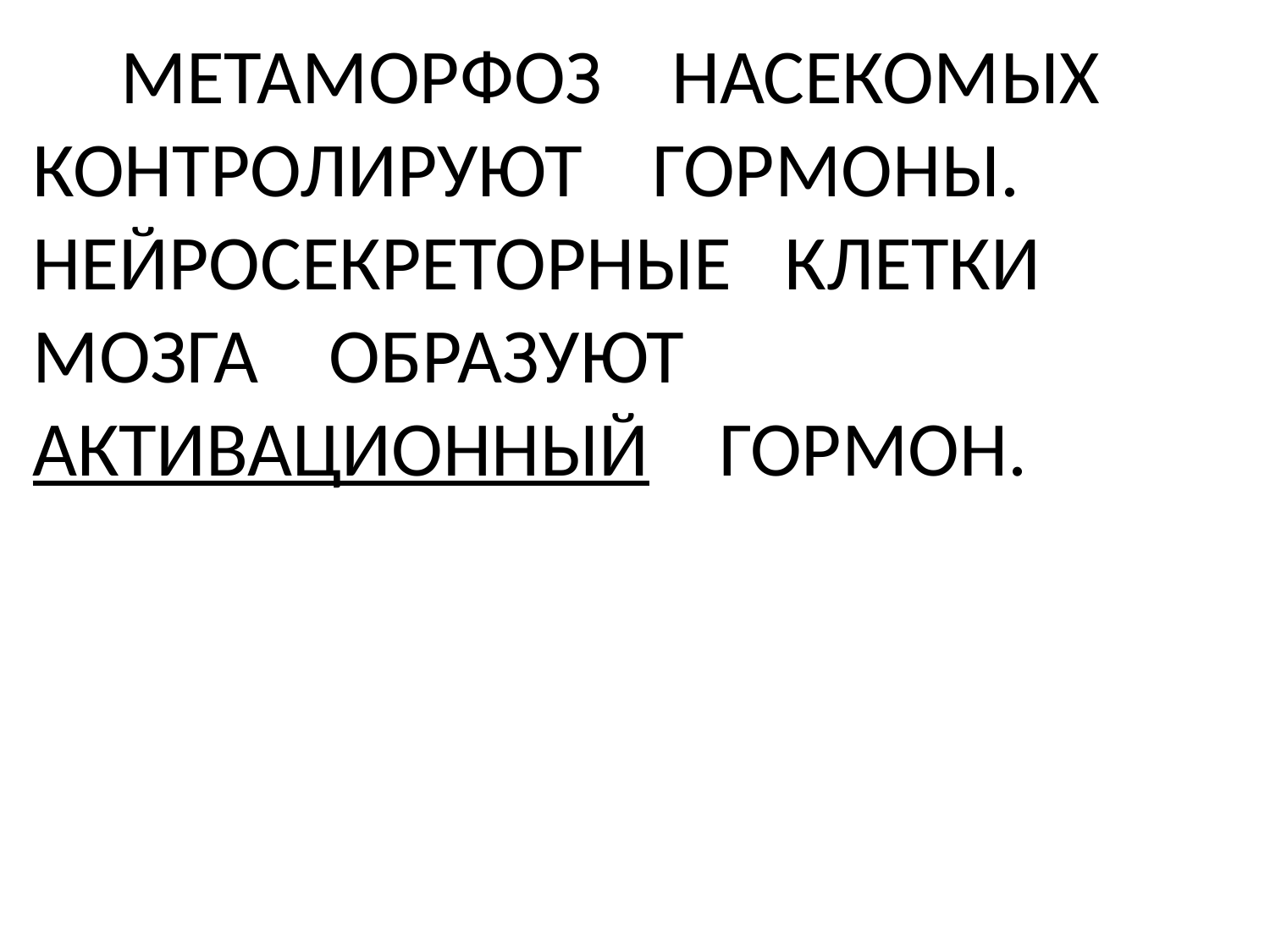

# МЕТАМОРФОЗ    НАСЕКОМЫХ КОНТРОЛИРУЮТ    ГОРМОНЫ. НЕЙРОСЕКРЕТОРНЫЕ   КЛЕТКИ МОЗГА    ОБРАЗУЮТ АКТИВАЦИОННЫЙ    ГОРМОН.